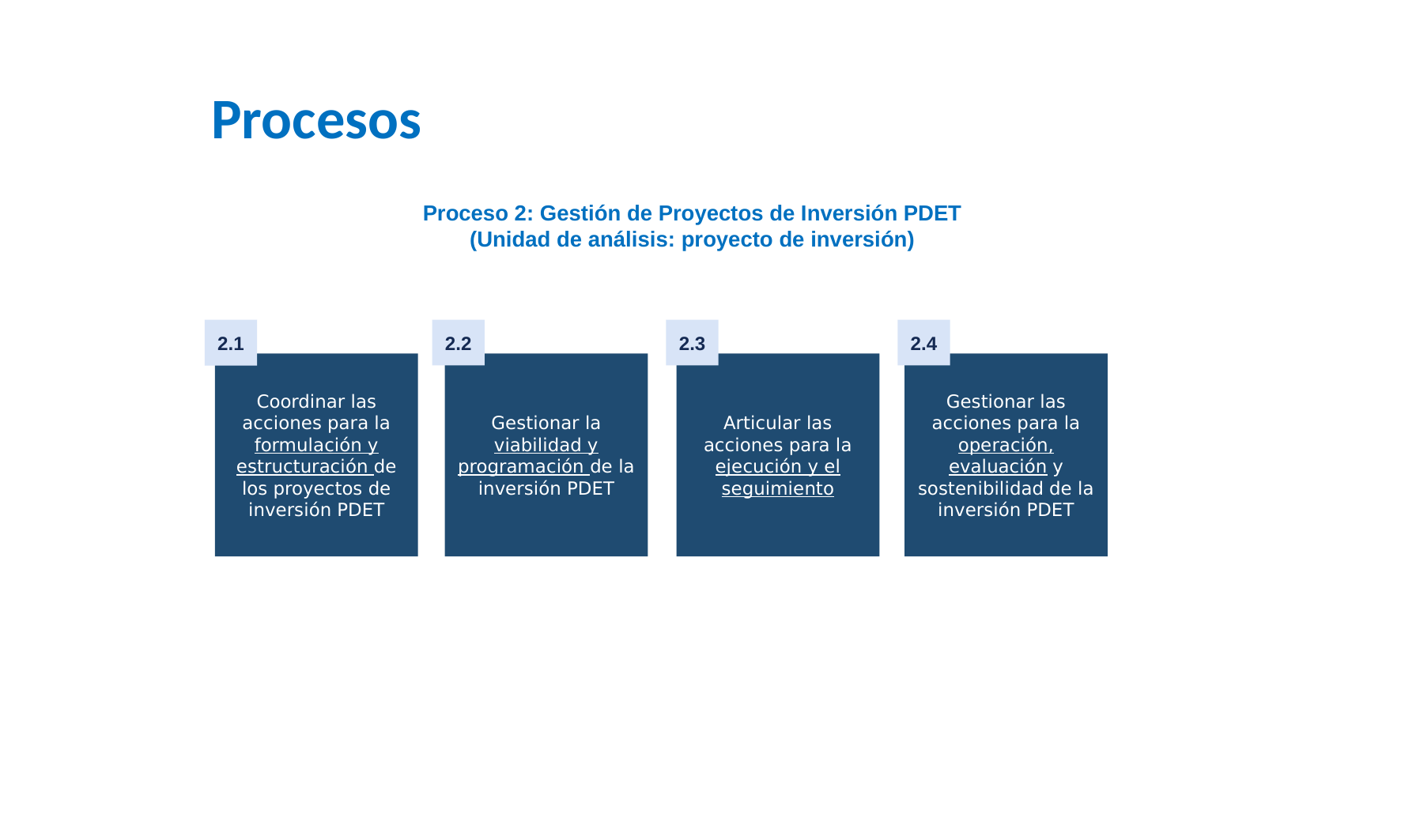

Procesos
Proceso 2: Gestión de Proyectos de Inversión PDET
(Unidad de análisis: proyecto de inversión)
2.2
2.3
2.4
2.1
Gestionar las acciones para la operación, evaluación y sostenibilidad de la inversión PDET
Coordinar las acciones para la formulación y estructuración de los proyectos de inversión PDET
Gestionar la viabilidad y programación de la inversión PDET
Articular las acciones para la ejecución y el seguimiento